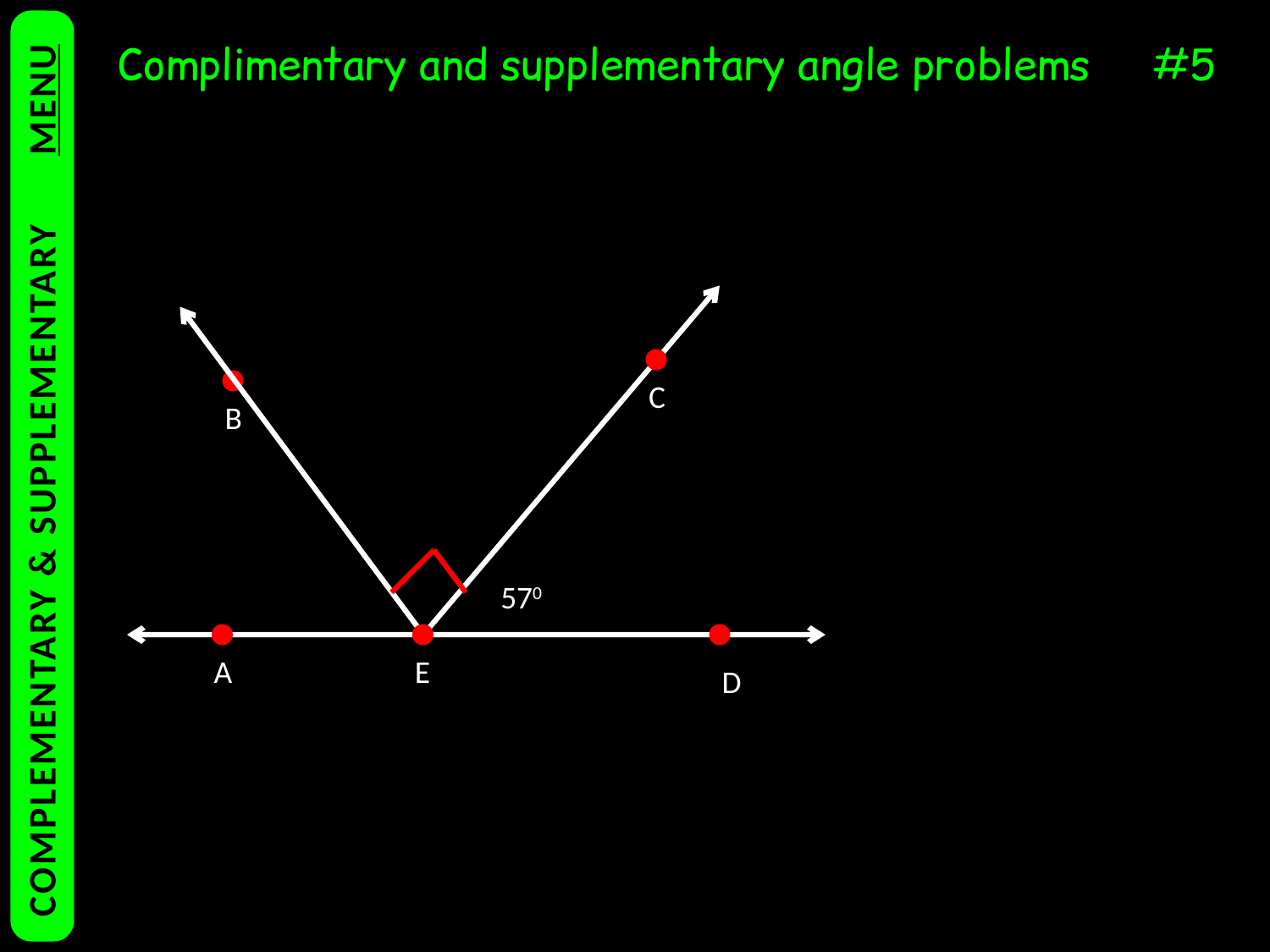

Complimentary and supplementary angle problems     #5

C
B
COMPLEMENTARY & SUPPLEMENTARY	MENU
570

A
E
D